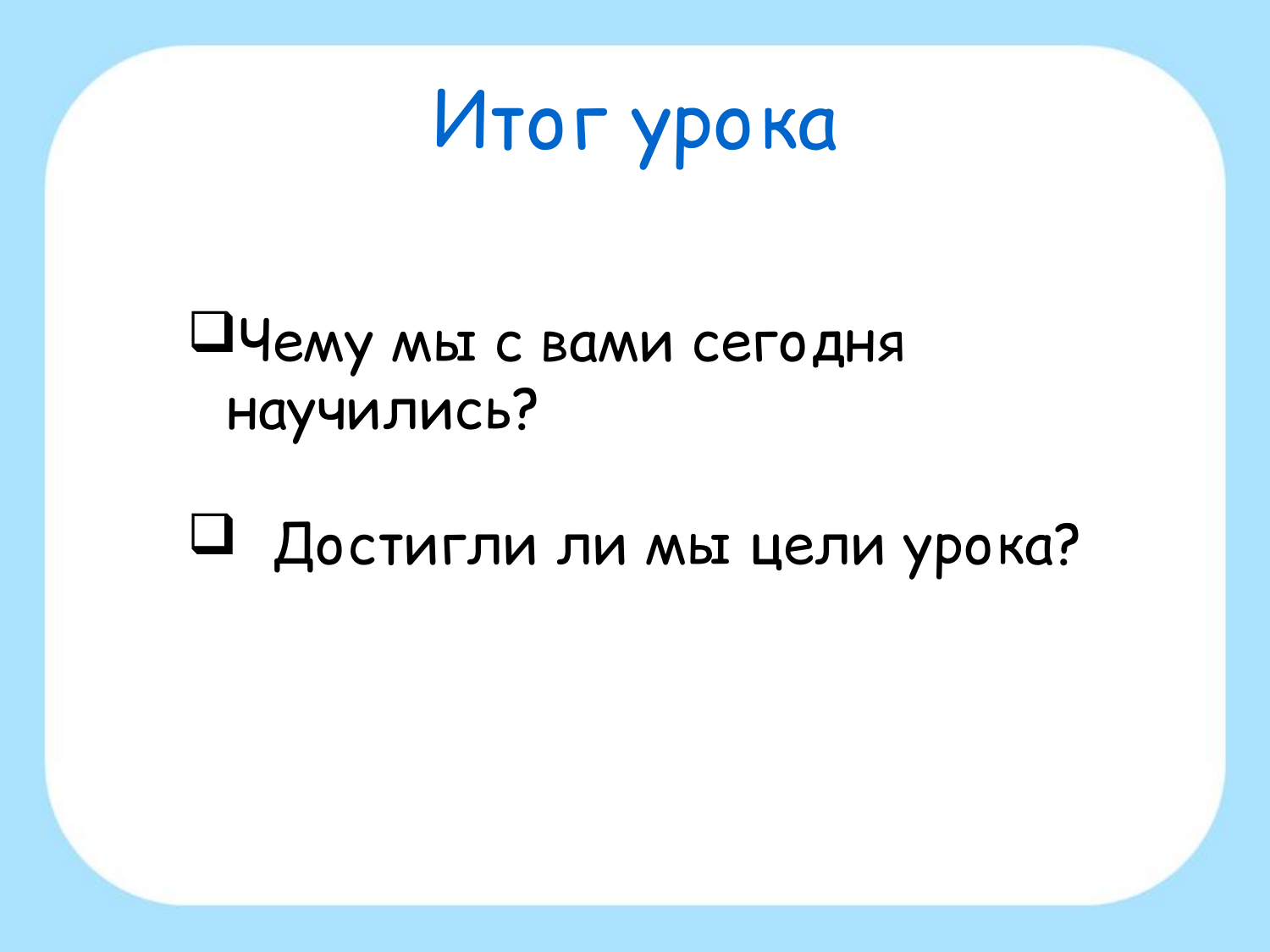

# Итог урока
Чему мы с вами сегодня научились?

  Достигли ли мы цели урока?